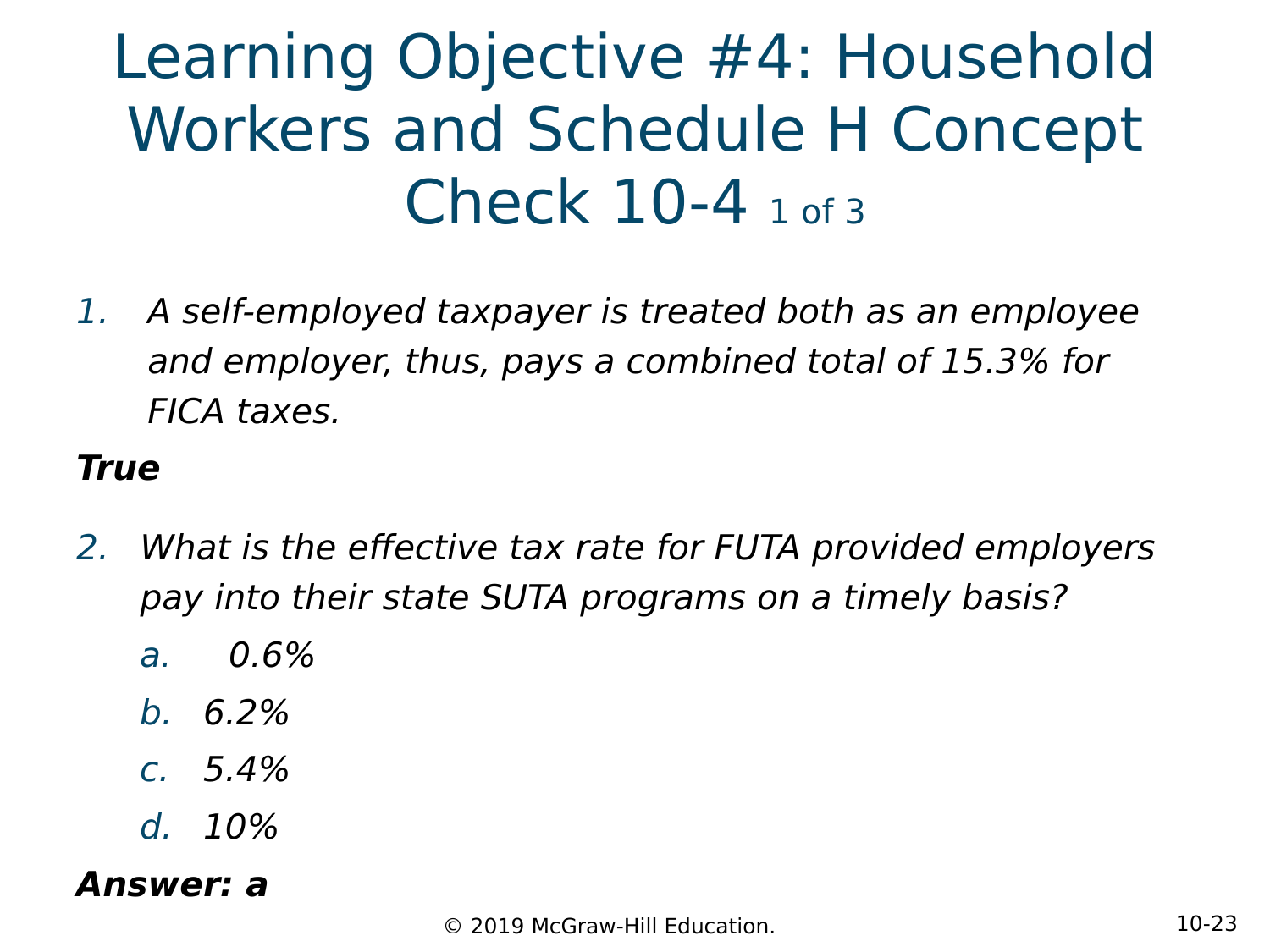

# Learning Objective #4: Household Workers and Schedule H Concept Check 10-4 1 of 3
A self-employed taxpayer is treated both as an employee and employer, thus, pays a combined total of 15.3% for FICA taxes.
True
What is the effective tax rate for FUTA provided employers pay into their state SUTA programs on a timely basis?
	0.6%
6.2%
5.4%
10%
Answer: a